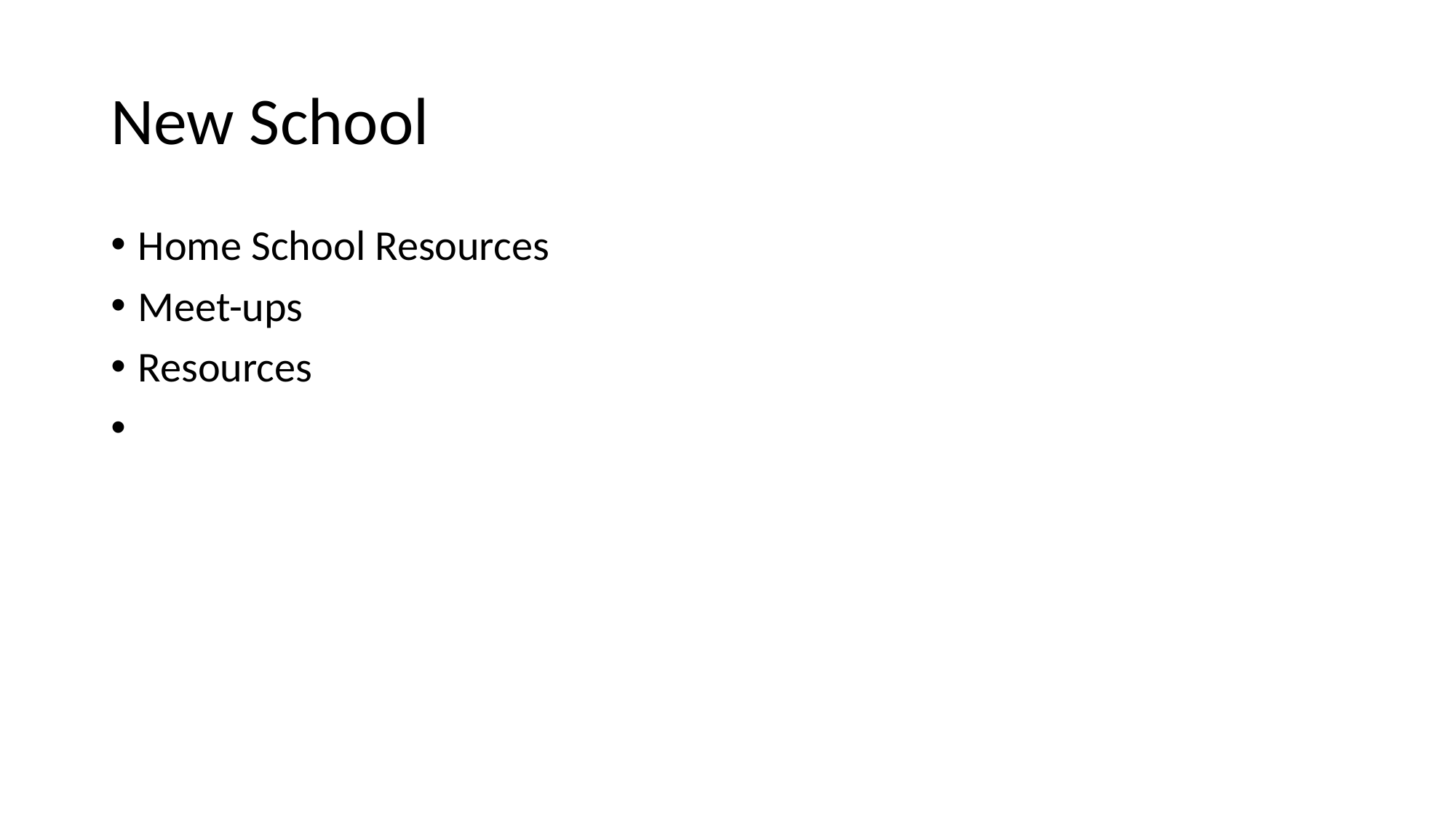

# New School
Home School Resources
Meet-ups
Resources